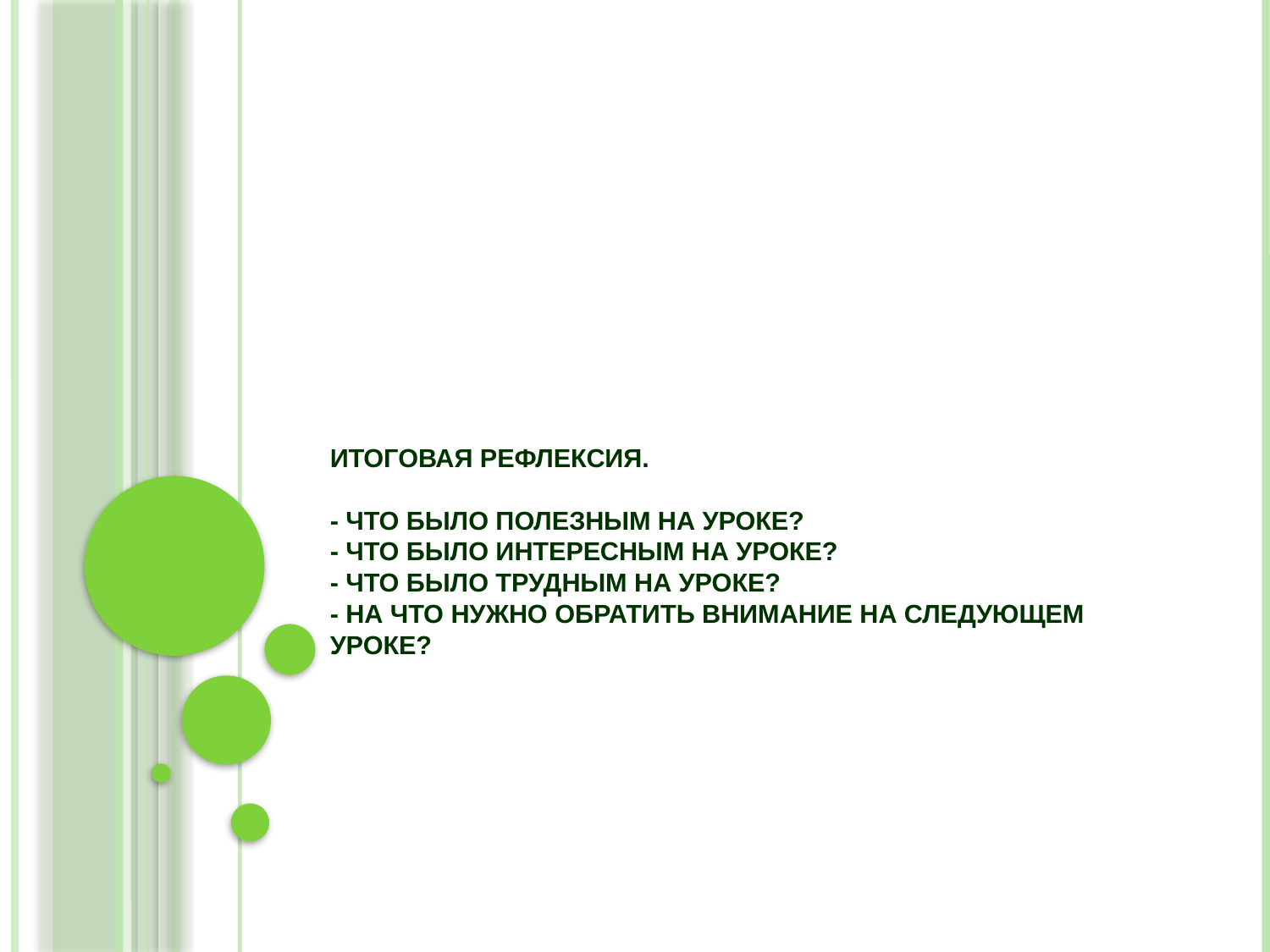

# Итоговая рефлексия. - Что было полезным на уроке? - Что было интересным на уроке? - Что было трудным на уроке? - На что нужно обратить внимание на следующем уроке?